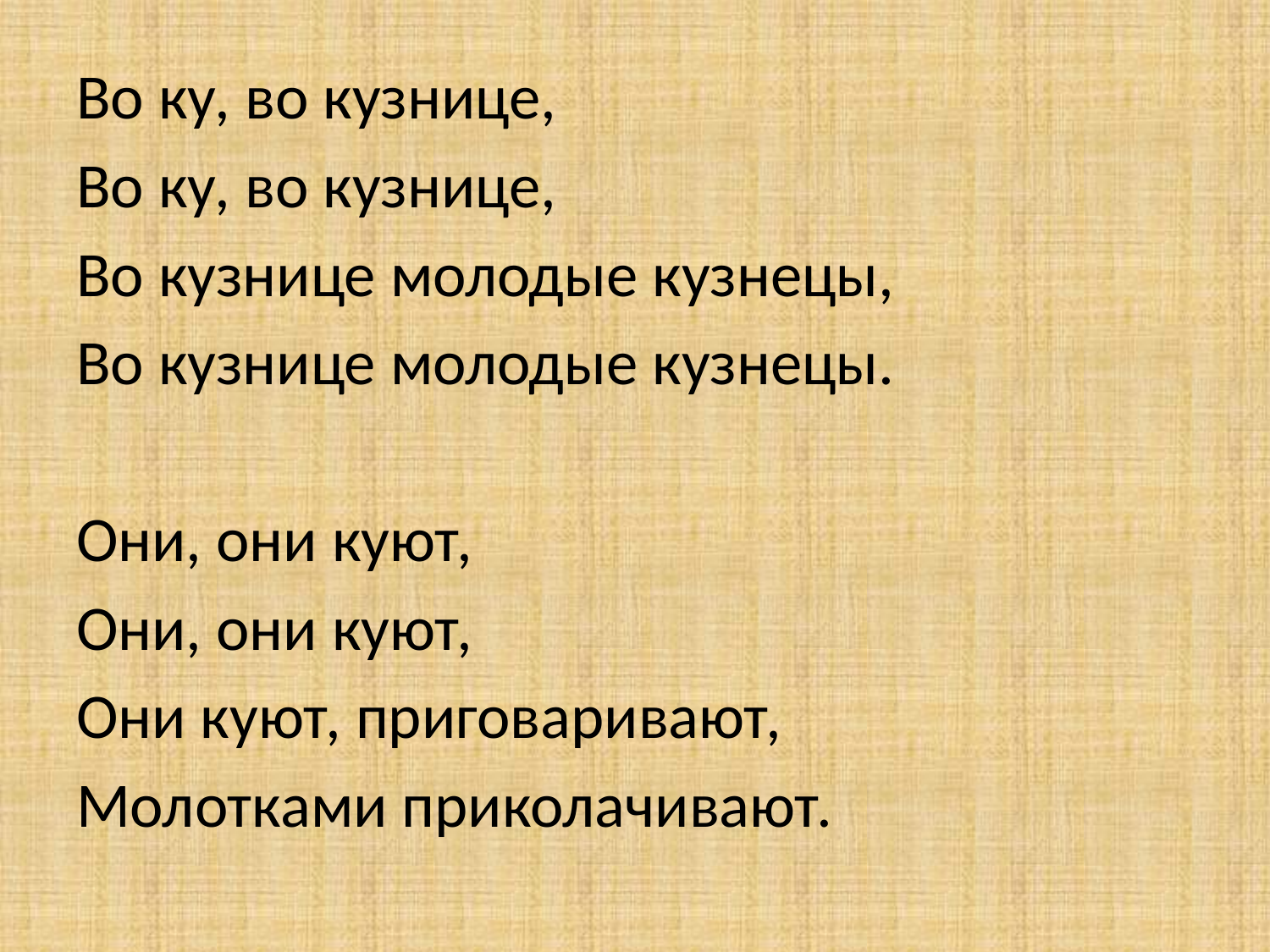

Во ку, во кузнице,
Во ку, во кузнице,
Во кузнице молодые кузнецы,
Во кузнице молодые кузнецы.

Они, они куют,
Они, они куют,
Они куют, приговаривают,
Молотками приколачивают.